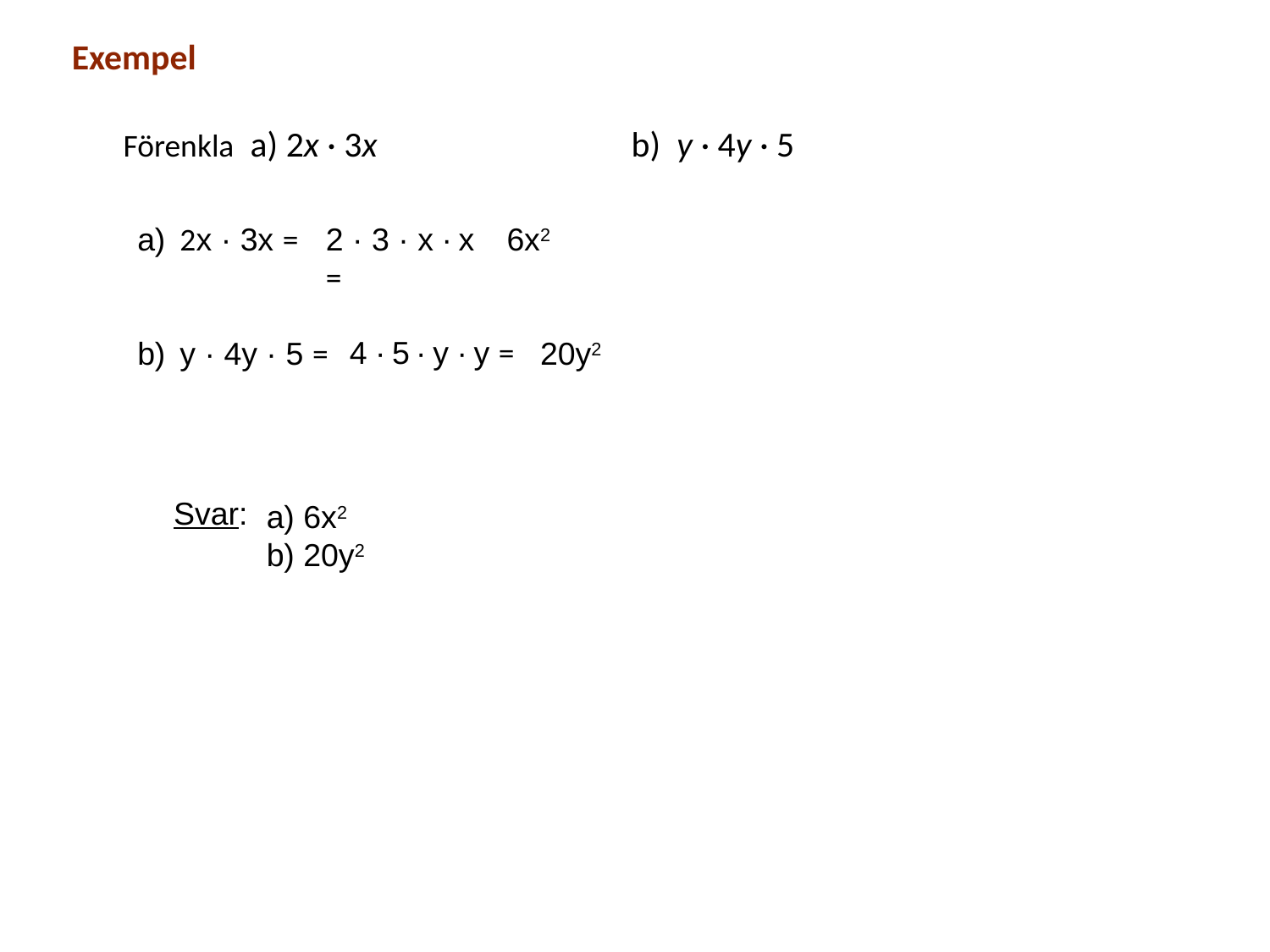

Exempel
Förenkla	a) 2x · 3x 		b)  y · 4y · 5
a)  2x · 3x =
2 · 3 · x ∙ x  =
6x2
4 ∙ 5 ∙ y ∙ y =
b)  y · 4y · 5 =
20y2
Svar:
a) 6x2
b) 20y2